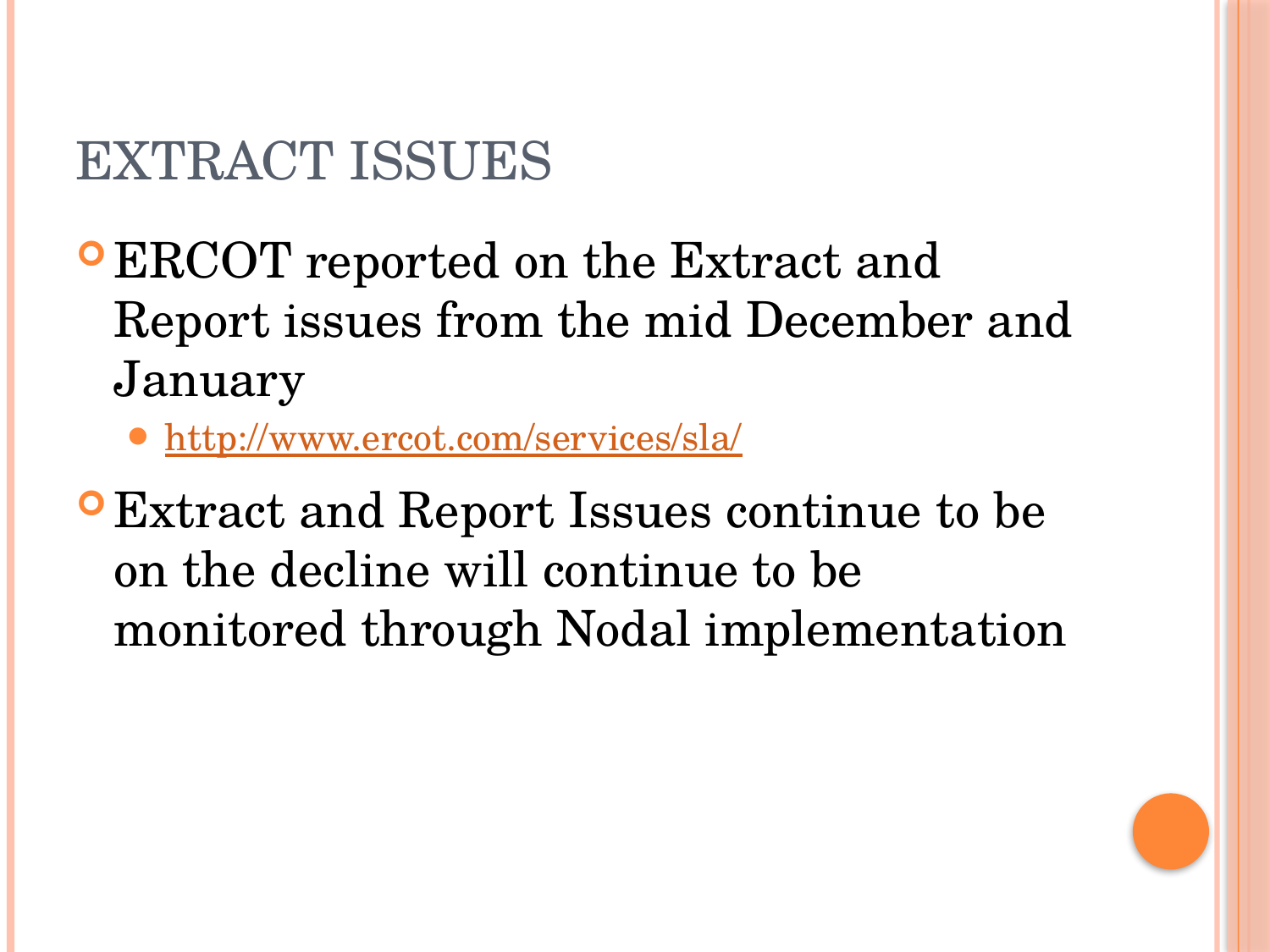

# Extract Issues
ERCOT reported on the Extract and Report issues from the mid December and January
http://www.ercot.com/services/sla/
Extract and Report Issues continue to be on the decline will continue to be monitored through Nodal implementation